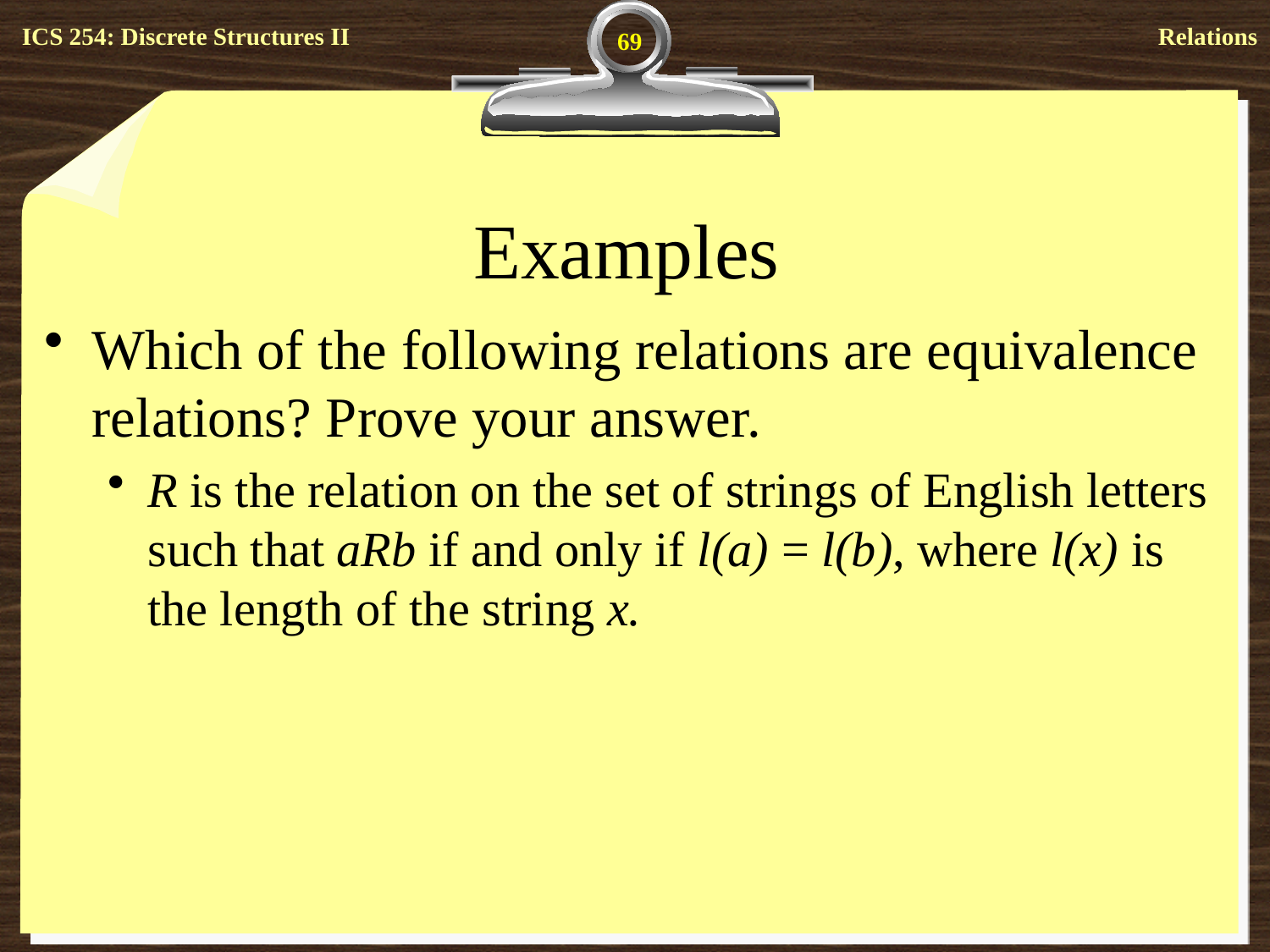

69
# Examples
Which of the following relations are equivalence relations? Prove your answer.
R is the relation on the set of strings of English letters such that aRb if and only if l(a) = l(b), where l(x) is the length of the string x.